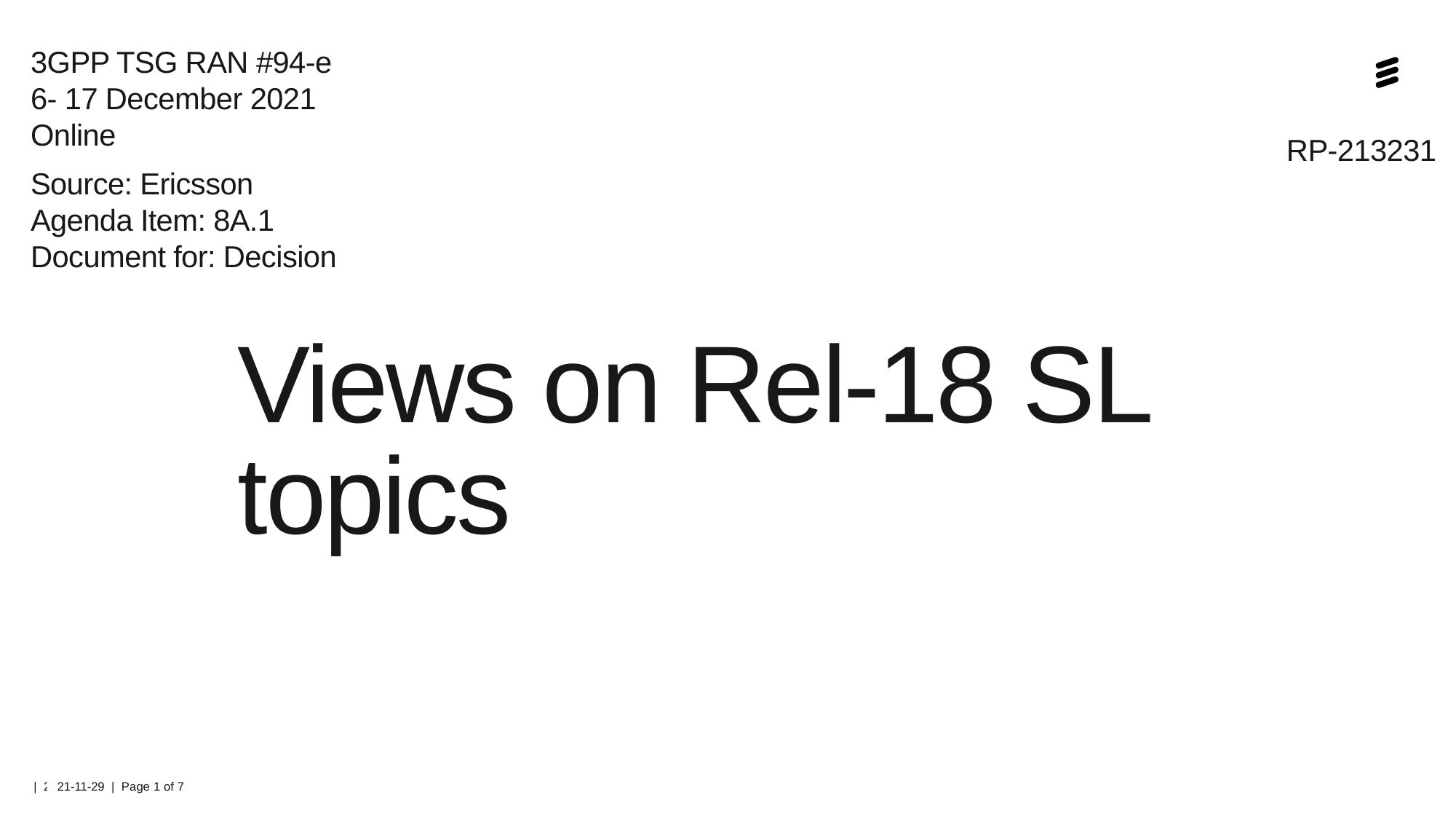

3GPP TSG RAN #94-e
6- 17 December 2021
Online
Source: Ericsson
Agenda Item: 8A.1
Document for: Decision
RP-213231
# Views on Rel-18 SL topics